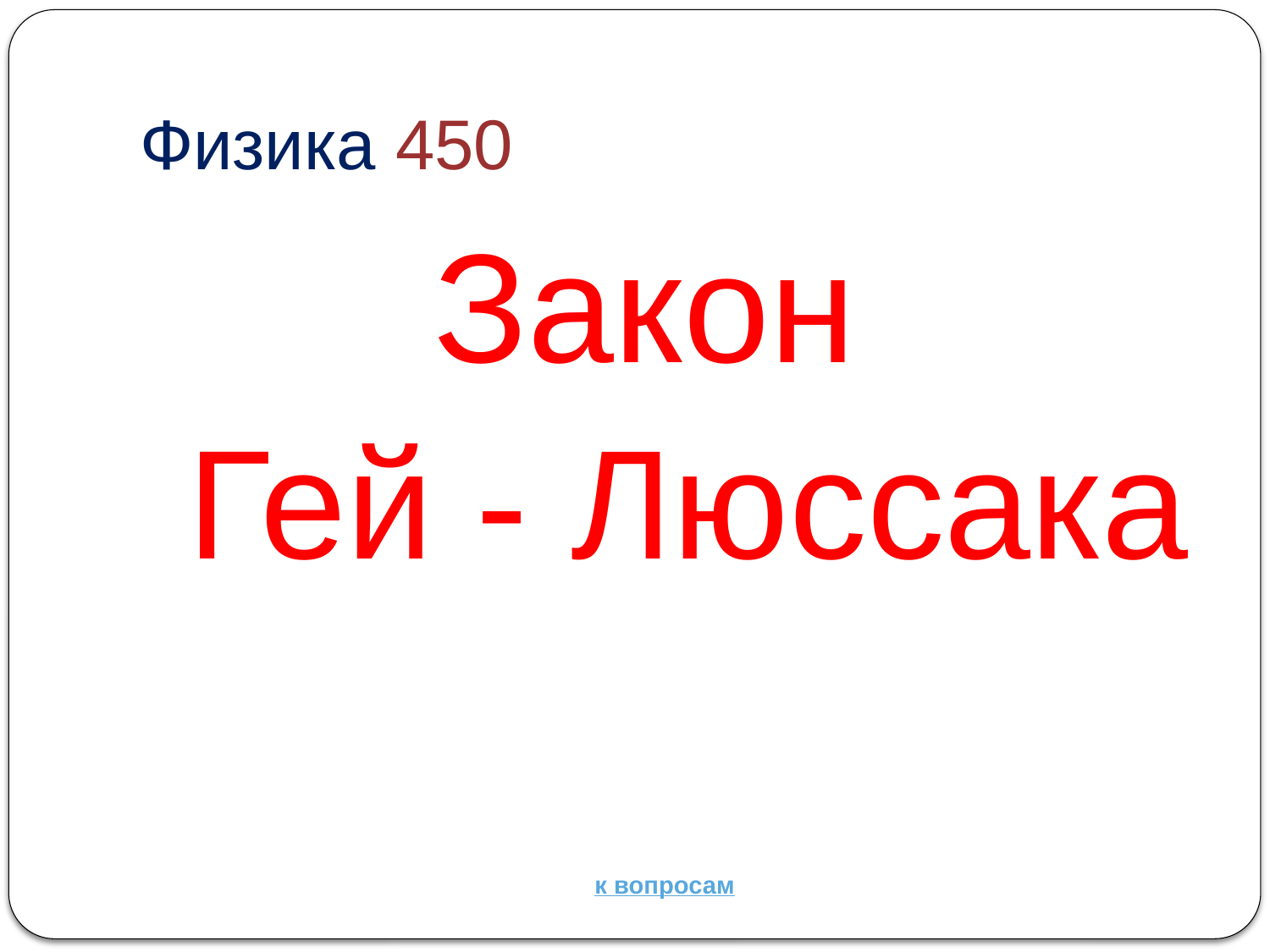

# Физика 450
Закон
 Гей - Люссака
к вопросам